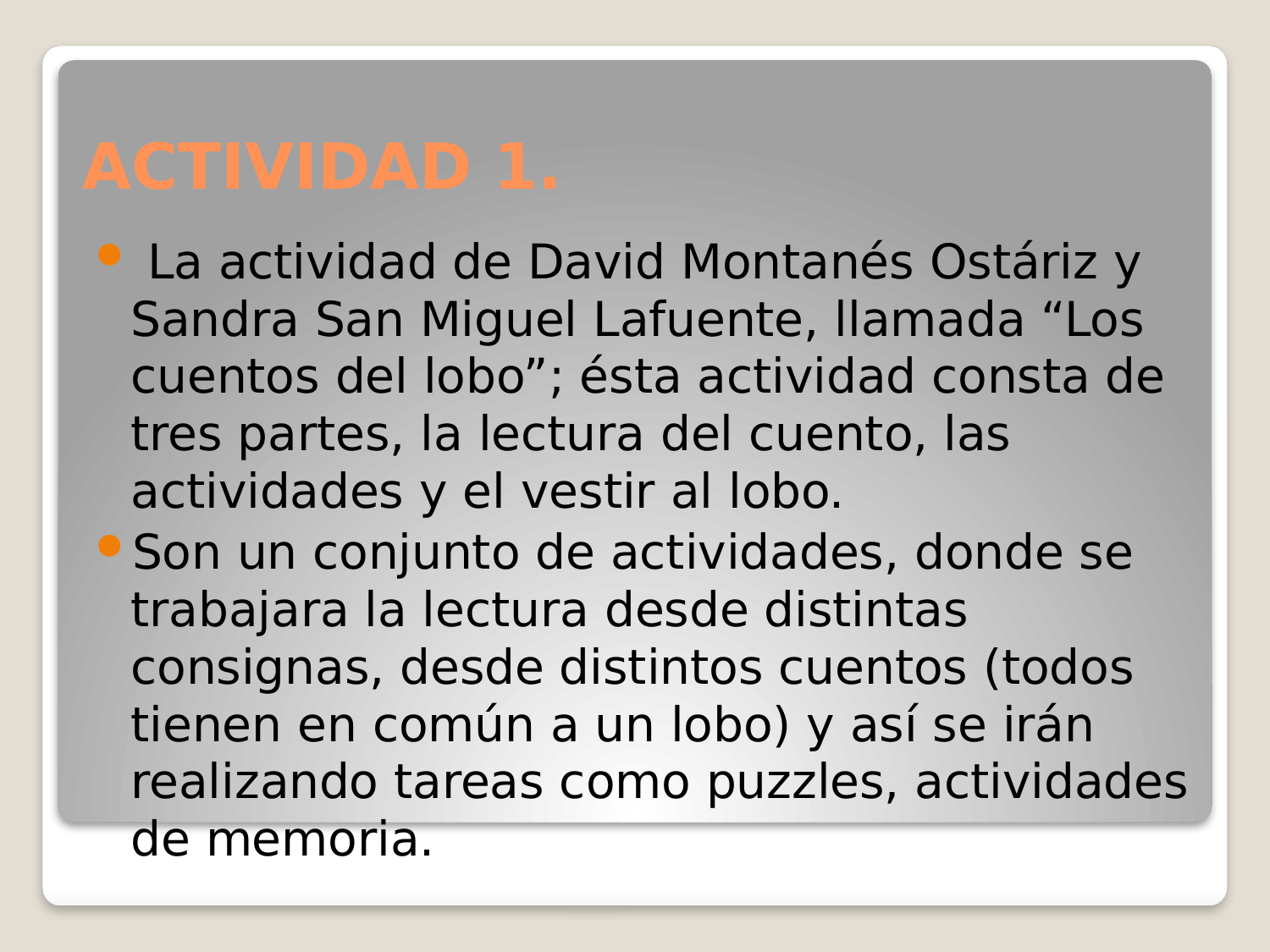

# ACTIVIDAD 1.
 La actividad de David Montanés Ostáriz y Sandra San Miguel Lafuente, llamada “Los cuentos del lobo”; ésta actividad consta de tres partes, la lectura del cuento, las actividades y el vestir al lobo.
Son un conjunto de actividades, donde se trabajara la lectura desde distintas consignas, desde distintos cuentos (todos tienen en común a un lobo) y así se irán realizando tareas como puzzles, actividades de memoria.